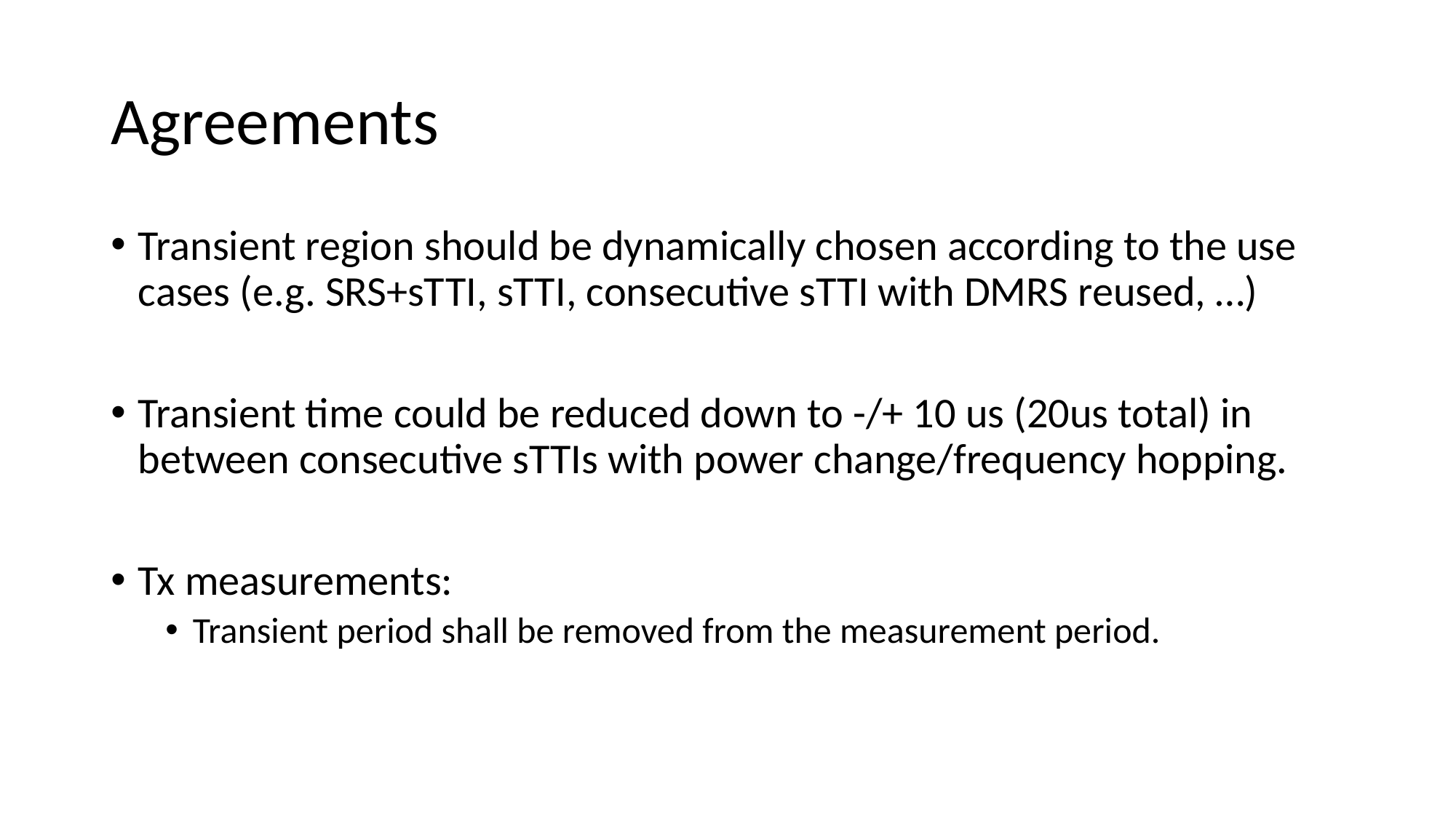

# Agreements
Transient region should be dynamically chosen according to the use cases (e.g. SRS+sTTI, sTTI, consecutive sTTI with DMRS reused, …)

Transient time could be reduced down to -/+ 10 us (20us total) in between consecutive sTTIs with power change/frequency hopping.

Tx measurements:
Transient period shall be removed from the measurement period.